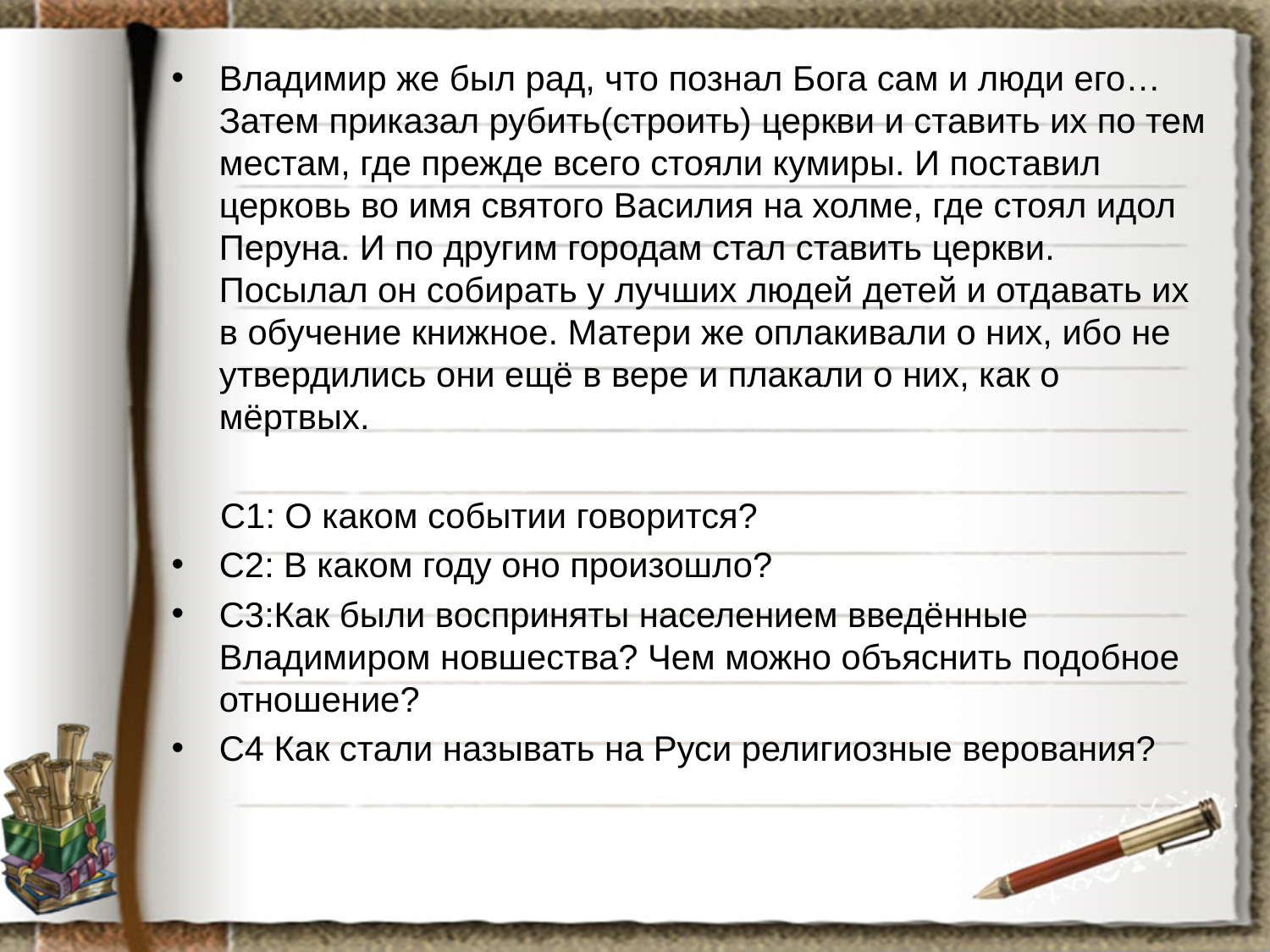

Владимир же был рад, что познал Бога сам и люди его… Затем приказал рубить(строить) церкви и ставить их по тем местам, где прежде всего стояли кумиры. И поставил церковь во имя святого Василия на холме, где стоял идол Перуна. И по другим городам стал ставить церкви. Посылал он собирать у лучших людей детей и отдавать их в обучение книжное. Матери же оплакивали о них, ибо не утвердились они ещё в вере и плакали о них, как о мёртвых.

     С1: О каком событии говорится?
С2: В каком году оно произошло?
С3:Как были восприняты населением введённые Владимиром новшества? Чем можно объяснить подобное отношение?
С4 Как стали называть на Руси религиозные верования?